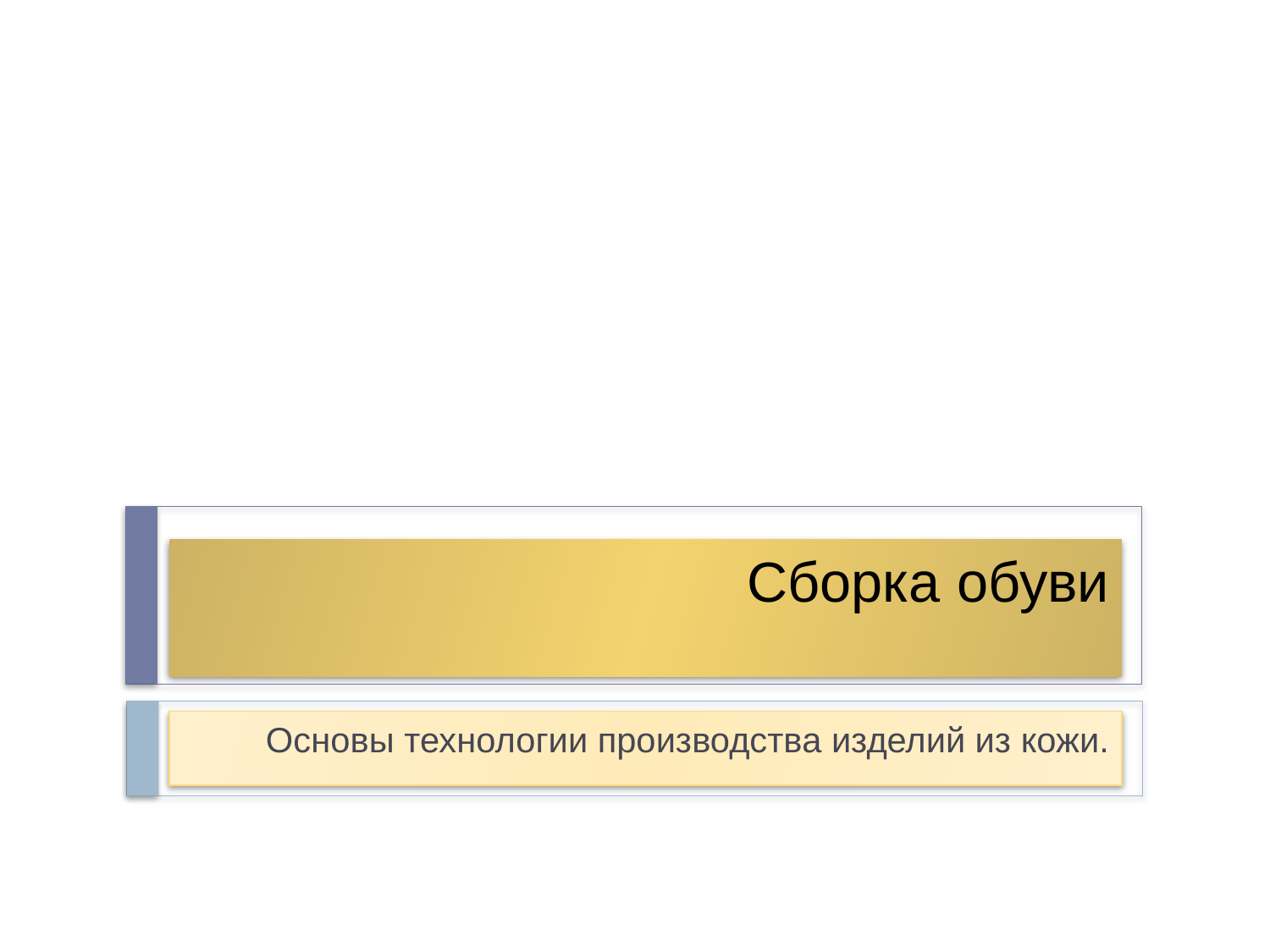

# Сборка обуви
Основы технологии производства изделий из кожи.